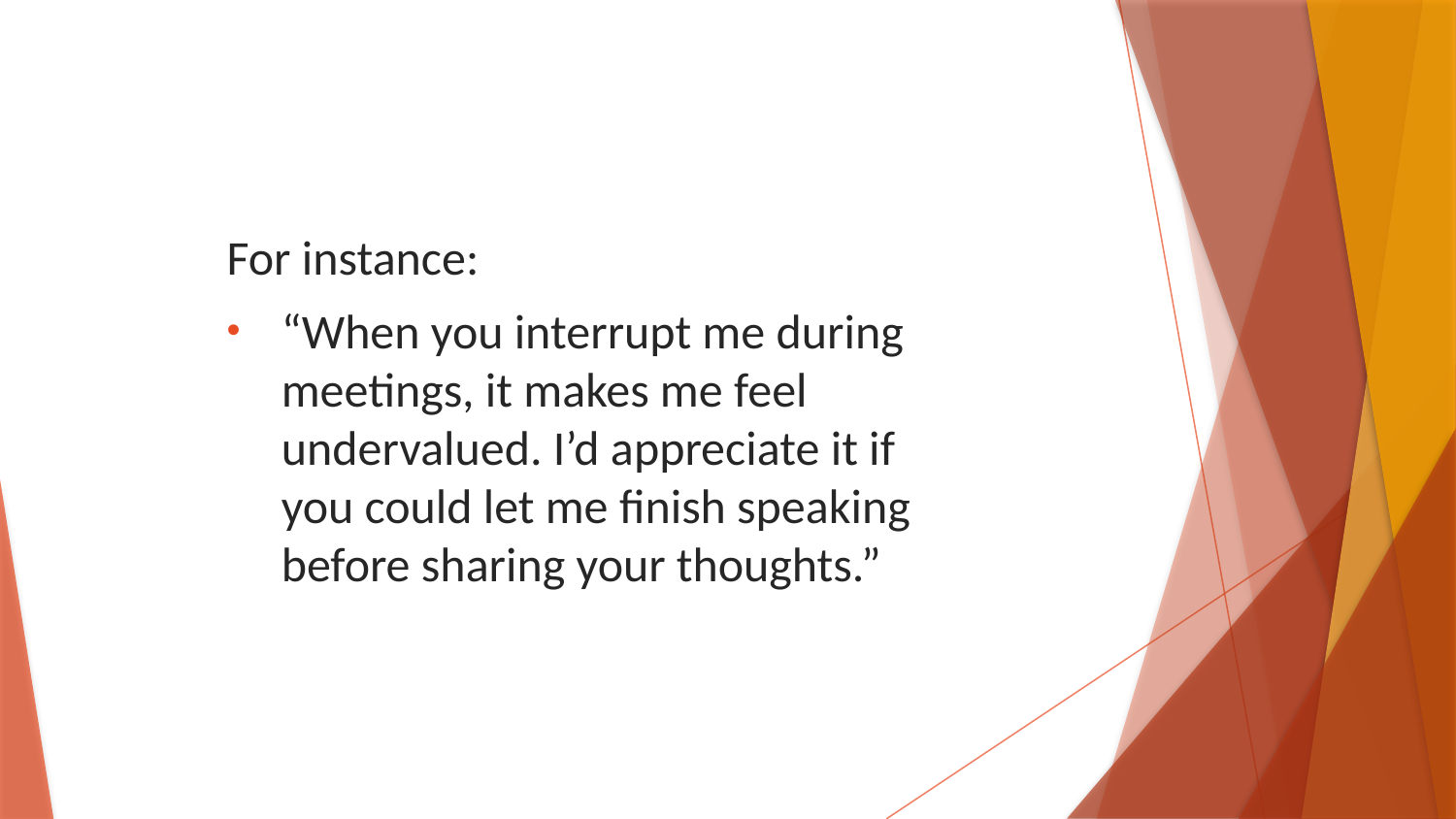

For instance:
“When you interrupt me during meetings, it makes me feel undervalued. I’d appreciate it if you could let me finish speaking before sharing your thoughts.”